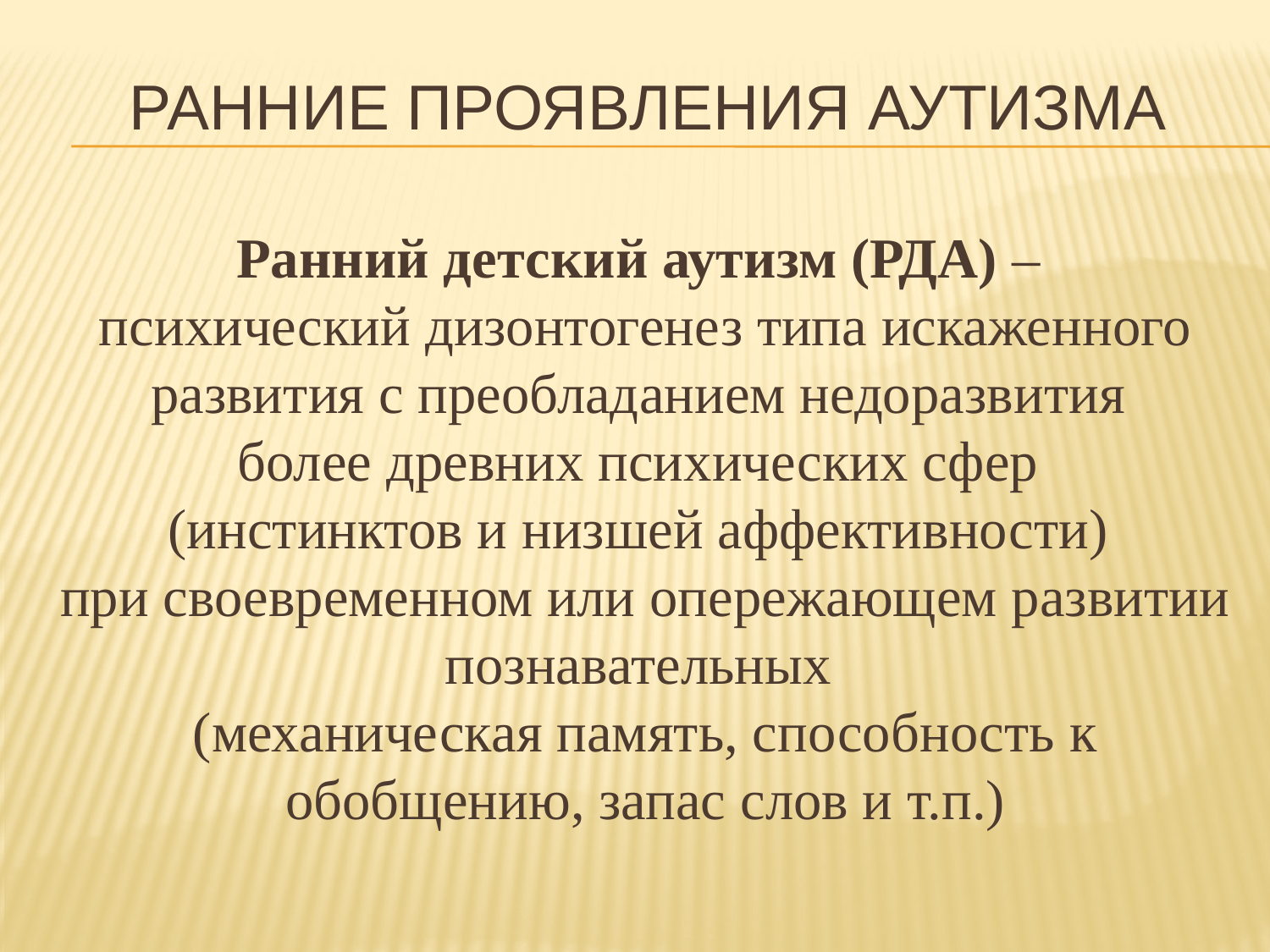

# Ранние проявления Аутизма
Ранний детский аутизм (РДА) –
психический дизонтогенез типа искаженного развития с преобладанием недоразвития
более древних психических сфер
(инстинктов и низшей аффективности)
при своевременном или опережающем развитии познавательных
(механическая память, способность к обобщению, запас слов и т.п.)